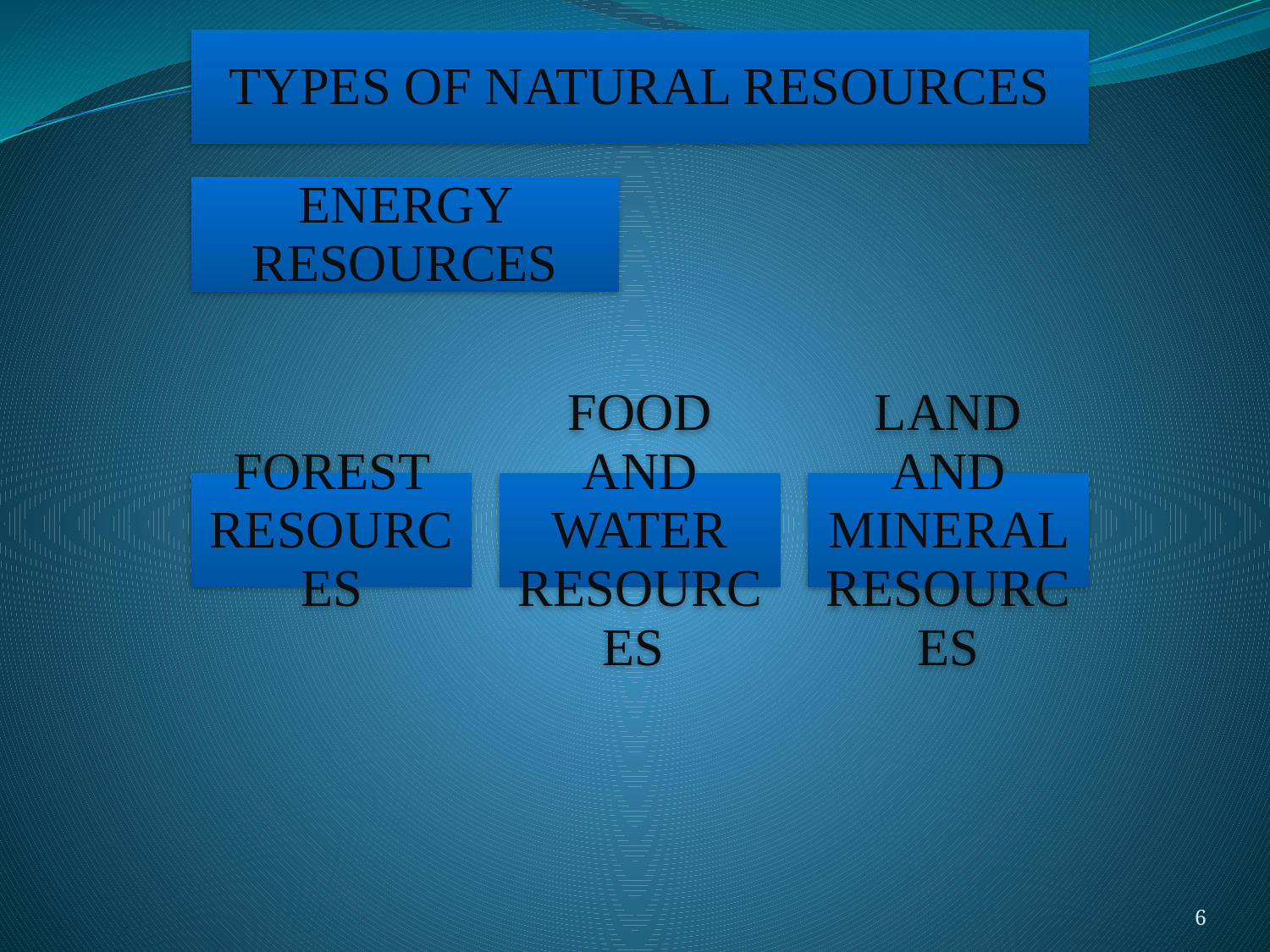

Types of Natural resources
Energy resources
Forest resources
Food and Water resources
Land and Mineral resources
6